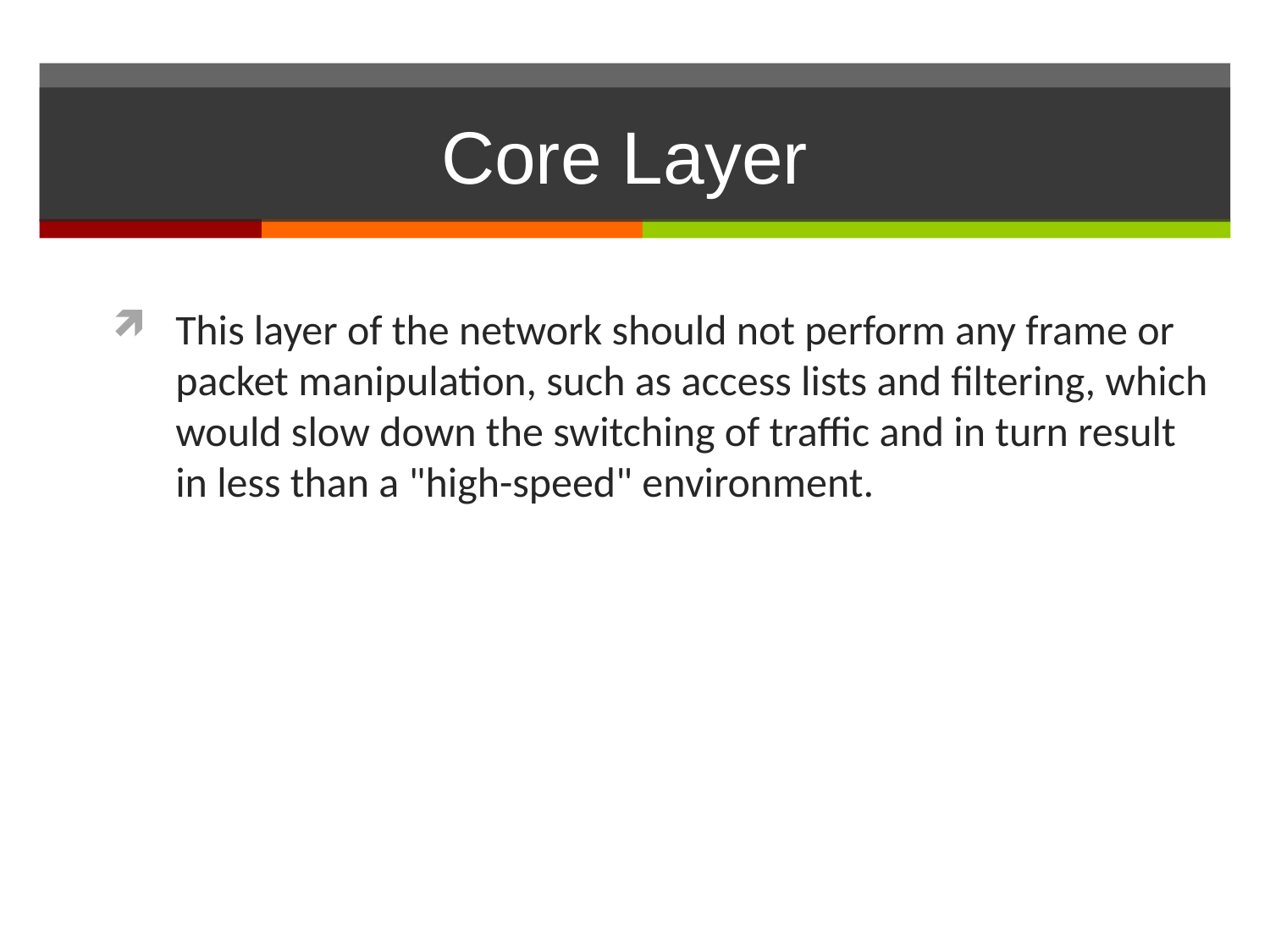

# Core Layer
This layer of the network should not perform any frame or packet manipulation, such as access lists and filtering, which would slow down the switching of traffic and in turn result in less than a "high-speed" environment.